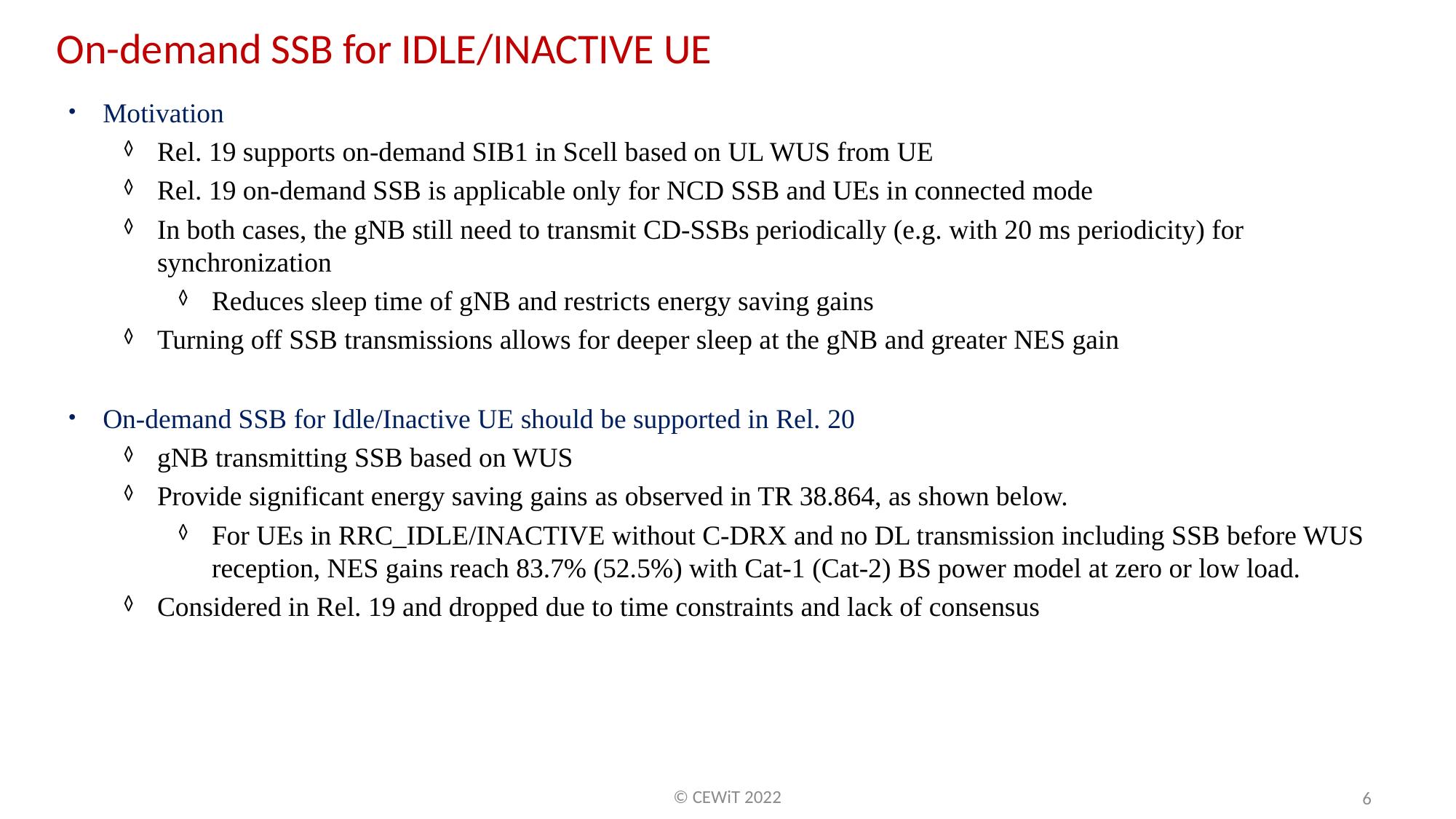

On-demand SSB for IDLE/INACTIVE UE
Motivation
Rel. 19 supports on-demand SIB1 in Scell based on UL WUS from UE
Rel. 19 on-demand SSB is applicable only for NCD SSB and UEs in connected mode
In both cases, the gNB still need to transmit CD-SSBs periodically (e.g. with 20 ms periodicity) for synchronization
Reduces sleep time of gNB and restricts energy saving gains
Turning off SSB transmissions allows for deeper sleep at the gNB and greater NES gain

On-demand SSB for Idle/Inactive UE should be supported in Rel. 20
gNB transmitting SSB based on WUS
Provide significant energy saving gains as observed in TR 38.864, as shown below.
For UEs in RRC_IDLE/INACTIVE without C-DRX and no DL transmission including SSB before WUS reception, NES gains reach 83.7% (52.5%) with Cat-1 (Cat-2) BS power model at zero or low load.
Considered in Rel. 19 and dropped due to time constraints and lack of consensus

© CEWiT 2022
6